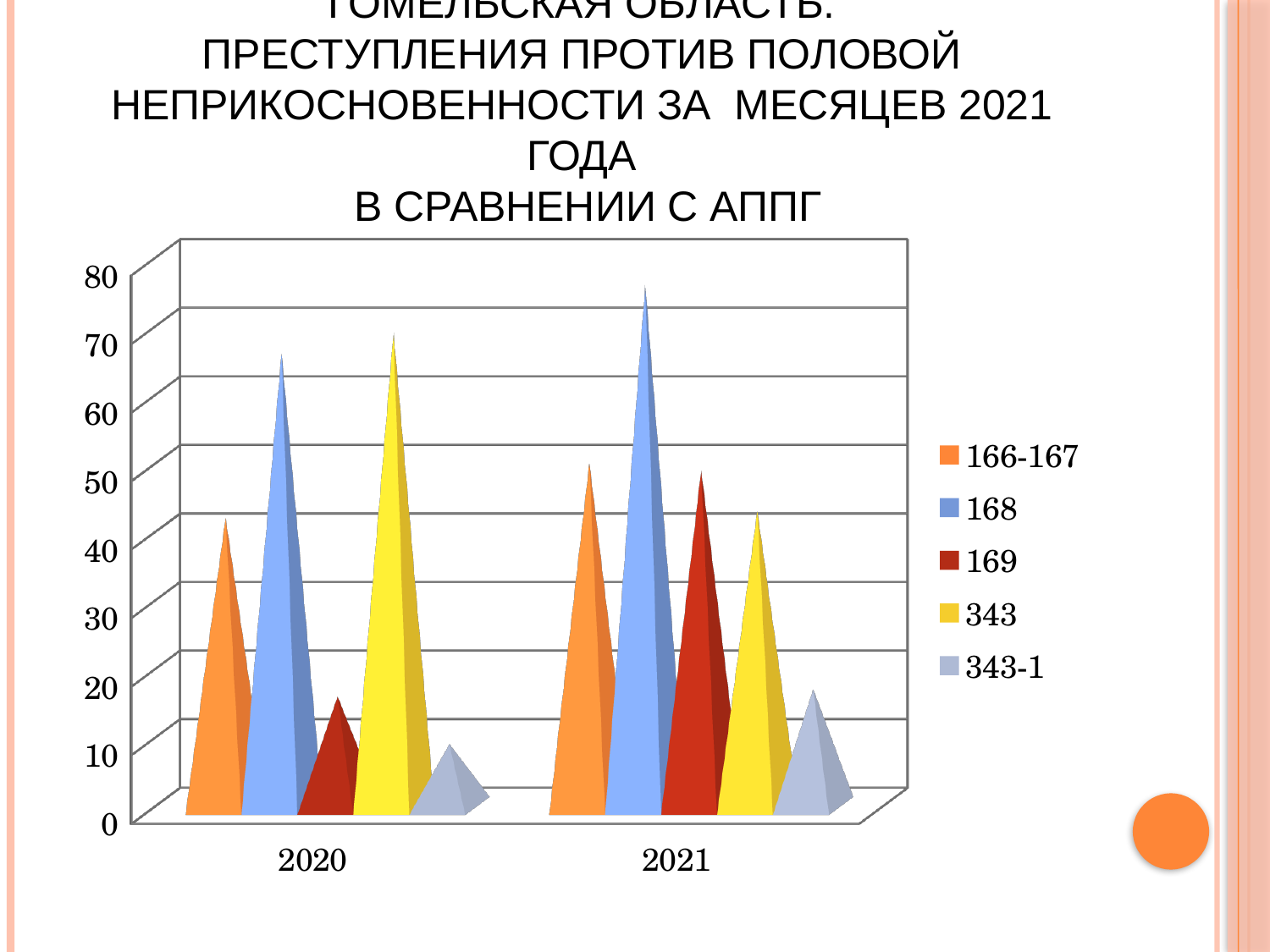

# Гомельская область. Преступления против половой неприкосновенности за  месяцев 2021 года в сравнении с АППГ

[unsupported chart]